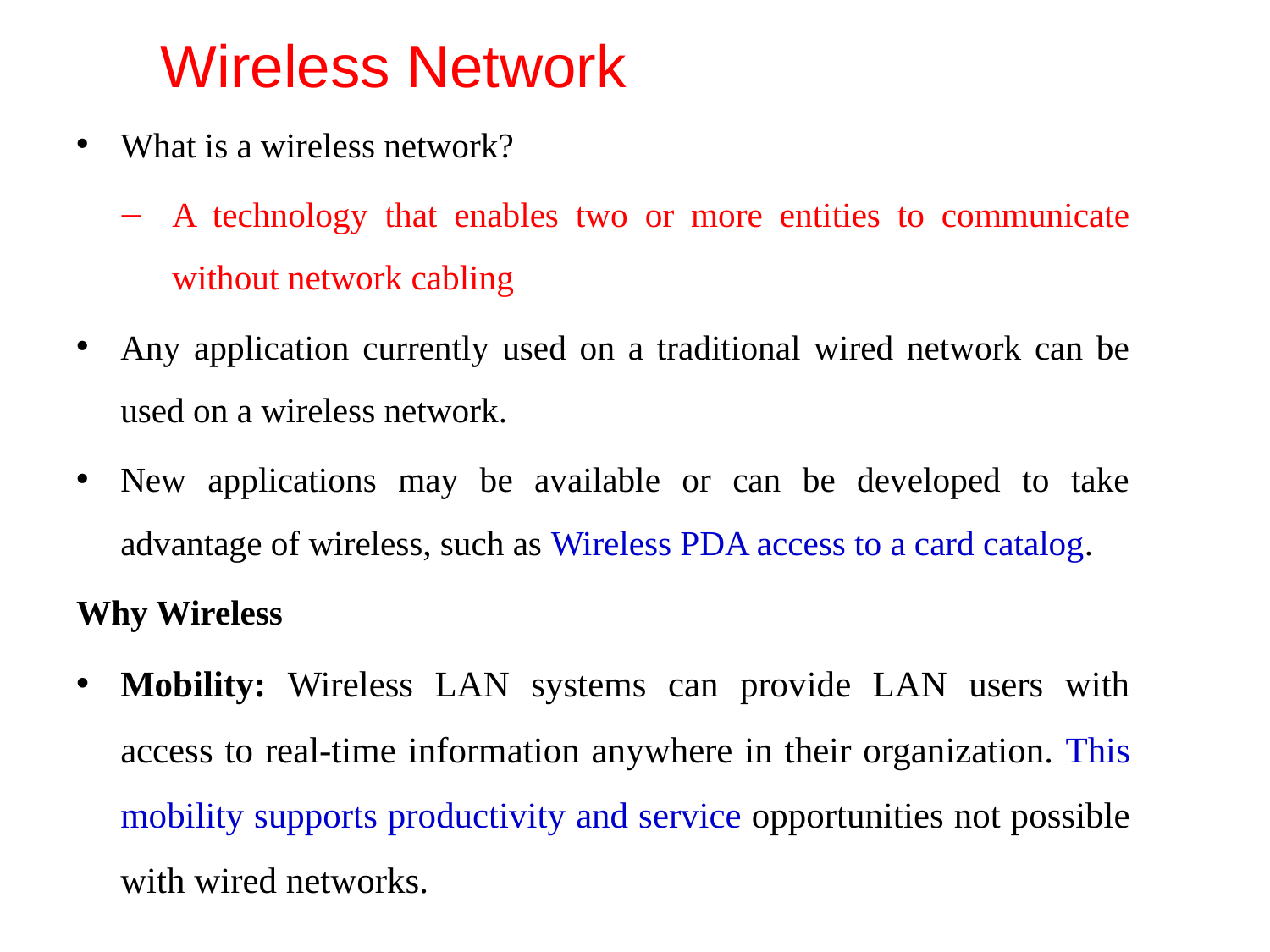

# Wireless Network
What is a wireless network?
A technology that enables two or more entities to communicate without network cabling
Any application currently used on a traditional wired network can be used on a wireless network.
New applications may be available or can be developed to take advantage of wireless, such as Wireless PDA access to a card catalog.
Why Wireless
Mobility: Wireless LAN systems can provide LAN users with access to real-time information anywhere in their organization. This mobility supports productivity and service opportunities not possible with wired networks.